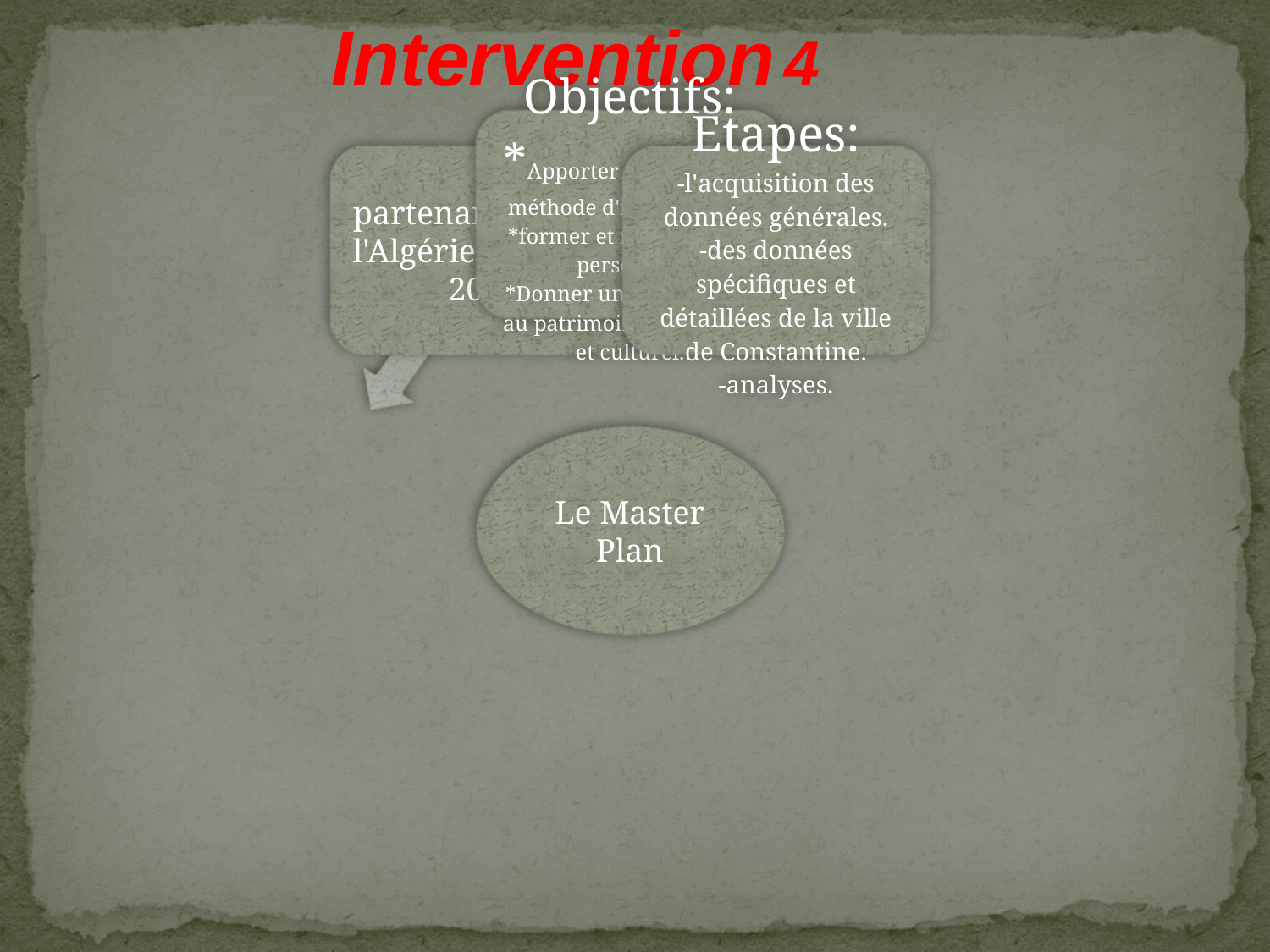

Intervention 4
Le Master Plan
Objectifs:
Etapes:
-analyses.